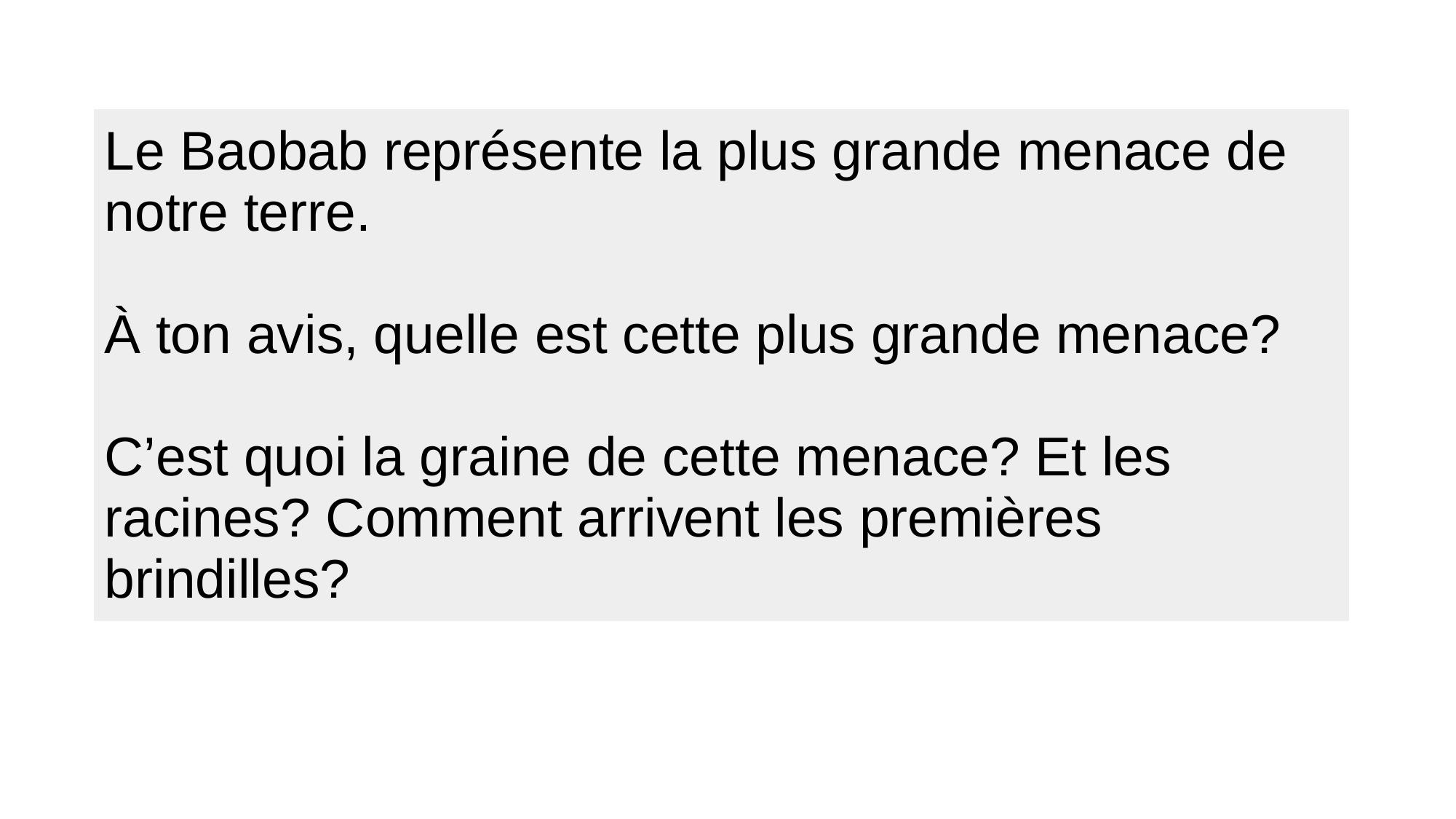

| Le Baobab représente la plus grande menace de notre terre. À ton avis, quelle est cette plus grande menace? C’est quoi la graine de cette menace? Et les racines? Comment arrivent les premières brindilles? |
| --- |